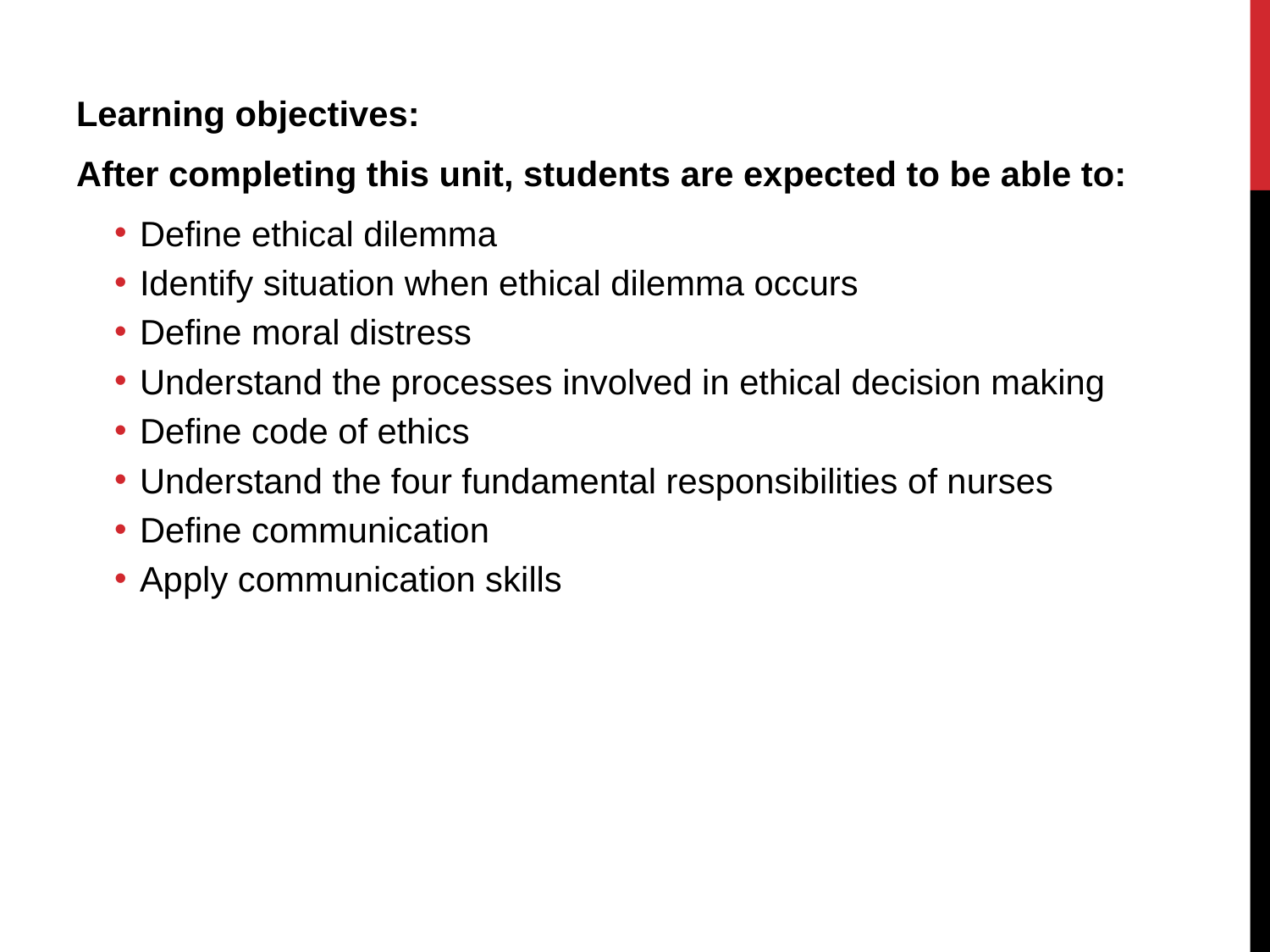

Learning objectives:
After completing this unit, students are expected to be able to:
Define ethical dilemma
Identify situation when ethical dilemma occurs
Define moral distress
Understand the processes involved in ethical decision making
Define code of ethics
Understand the four fundamental responsibilities of nurses
Define communication
Apply communication skills